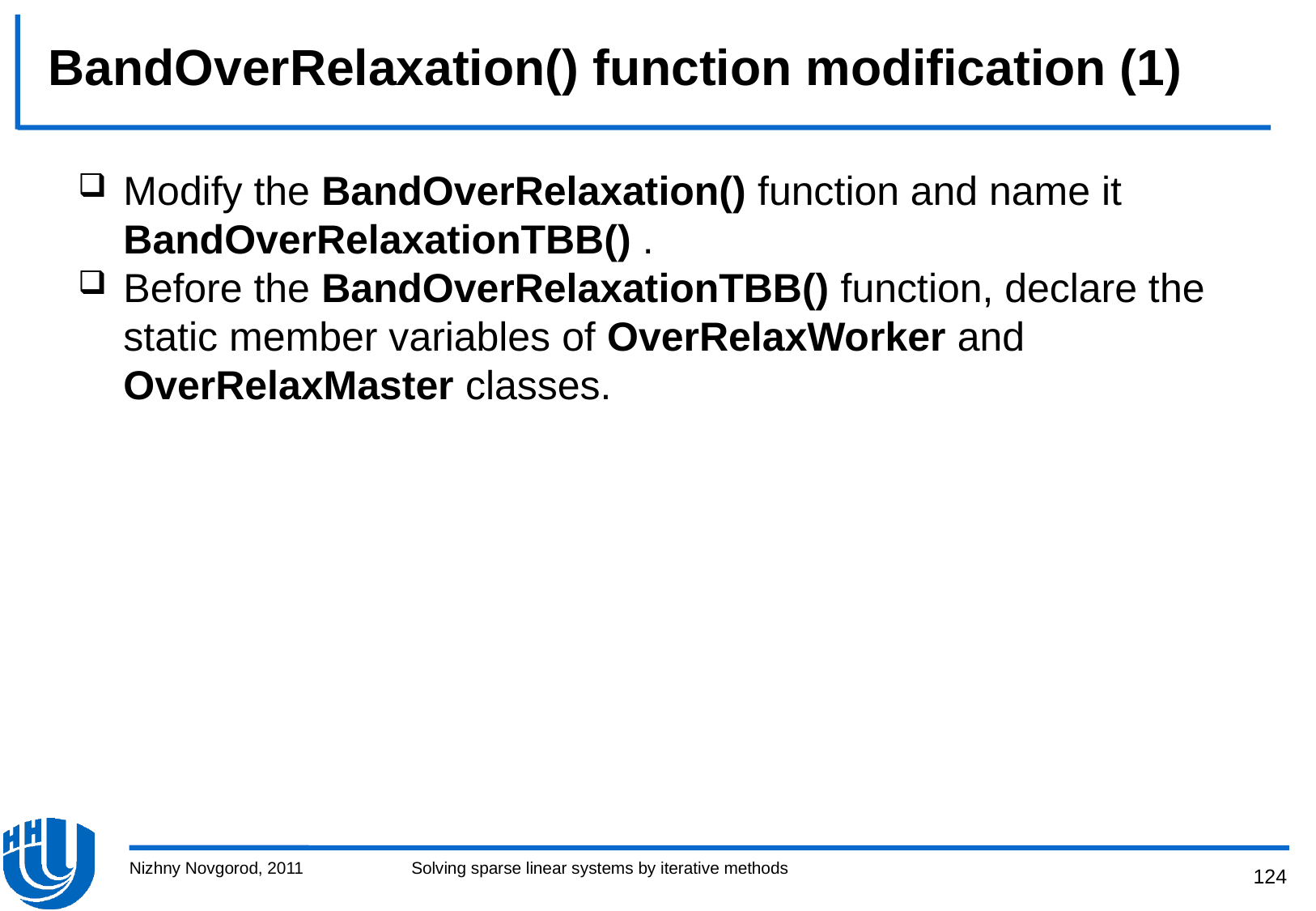

# BandOverRelaxation() function modification (1)
Modify the BandOverRelaxation() function and name it BandOverRelaxationTBB() .
Before the BandOverRelaxationTBB() function, declare the static member variables of OverRelaxWorker and OverRelaxMaster classes.
Nizhny Novgorod, 2011
Solving sparse linear systems by iterative methods